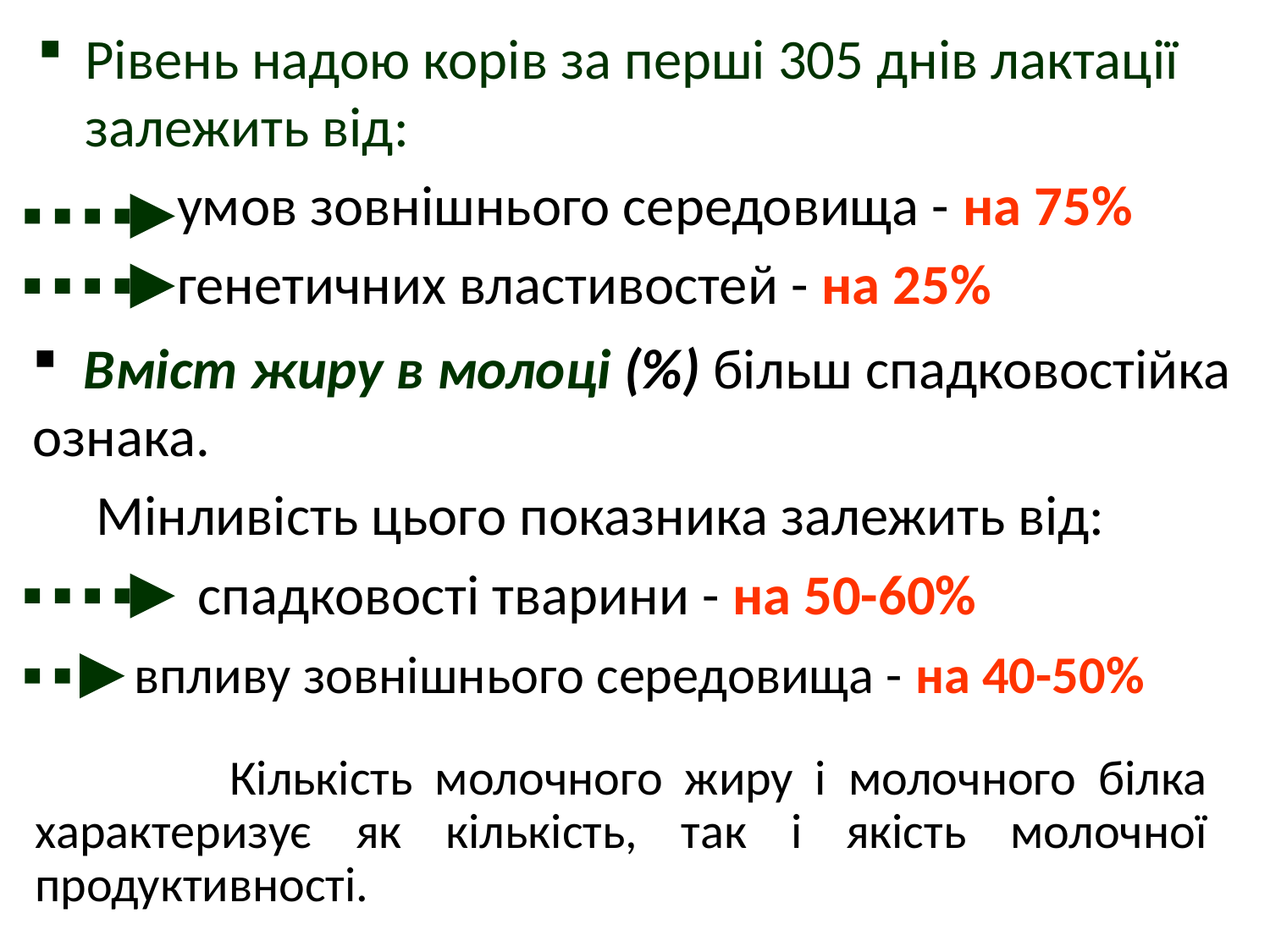

Рівень надою корів за перші 305 днів лактації залежить від:
           умов зовнішнього середовища - на 75%
           генетичних властивостей - на 25%

  Вміст жиру в молоці (%) більш спадковостійка ознака.
     Мінливість цього показника залежить від:
             спадковості тварини - на 50-60%
        впливу зовнішнього середовища - на 40-50%

           Кількість молочного жиру і молочного білка характеризує як кількість, так і якість молочної продуктивності.